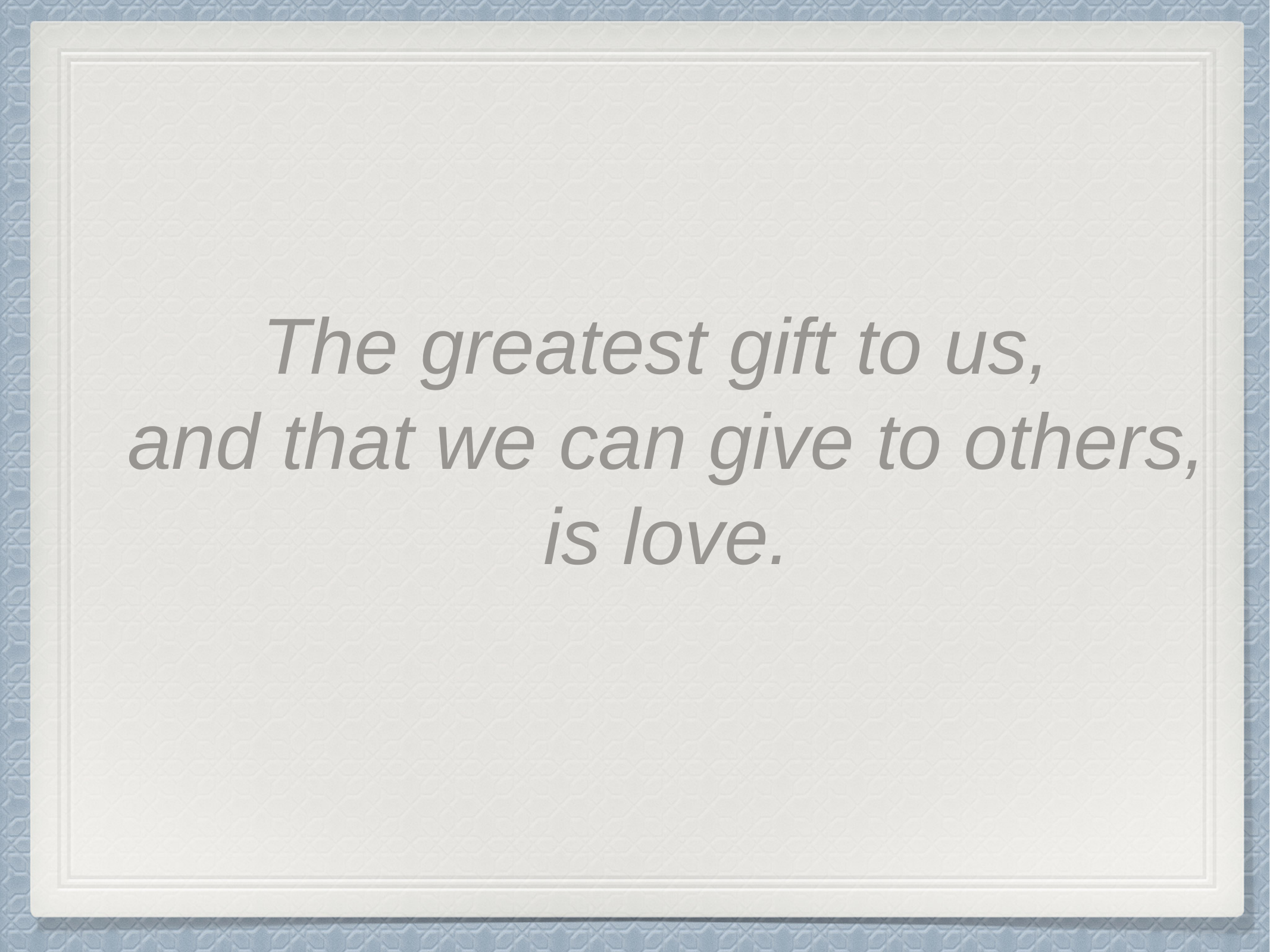

The greatest gift to us,
and that we can give to others,
is love.